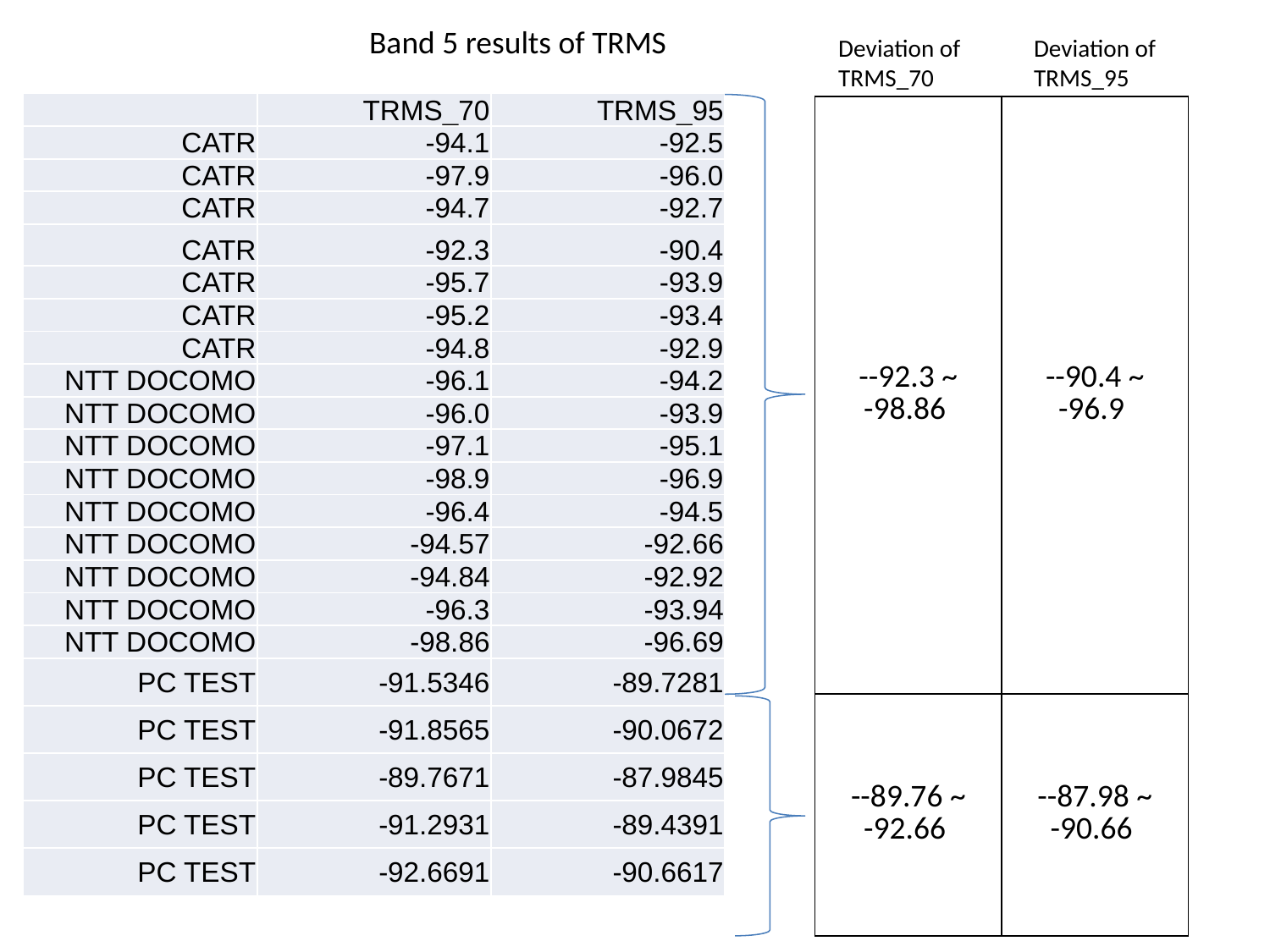

Band 5 results of TRMS
Deviation of
TRMS_70
Deviation of
TRMS_95
|  | TRMS\_70 | TRMS\_95 |
| --- | --- | --- |
| CATR | -94.1 | -92.5 |
| CATR | -97.9 | -96.0 |
| CATR | -94.7 | -92.7 |
| CATR | -92.3 | -90.4 |
| CATR | -95.7 | -93.9 |
| CATR | -95.2 | -93.4 |
| CATR | -94.8 | -92.9 |
| NTT DOCOMO | -96.1 | -94.2 |
| NTT DOCOMO | -96.0 | -93.9 |
| NTT DOCOMO | -97.1 | -95.1 |
| NTT DOCOMO | -98.9 | -96.9 |
| NTT DOCOMO | -96.4 | -94.5 |
| NTT DOCOMO | -94.57 | -92.66 |
| NTT DOCOMO | -94.84 | -92.92 |
| NTT DOCOMO | -96.3 | -93.94 |
| NTT DOCOMO | -98.86 | -96.69 |
| PC TEST | -91.5346 | -89.7281 |
| PC TEST | -91.8565 | -90.0672 |
| PC TEST | -89.7671 | -87.9845 |
| PC TEST | -91.2931 | -89.4391 |
| PC TEST | -92.6691 | -90.6617 |

| --92.3 ~ -98.86 | --90.4 ~ -96.9 |
| --- | --- |
| --89.76 ~ -92.66 | --87.98 ~ -90.66 |